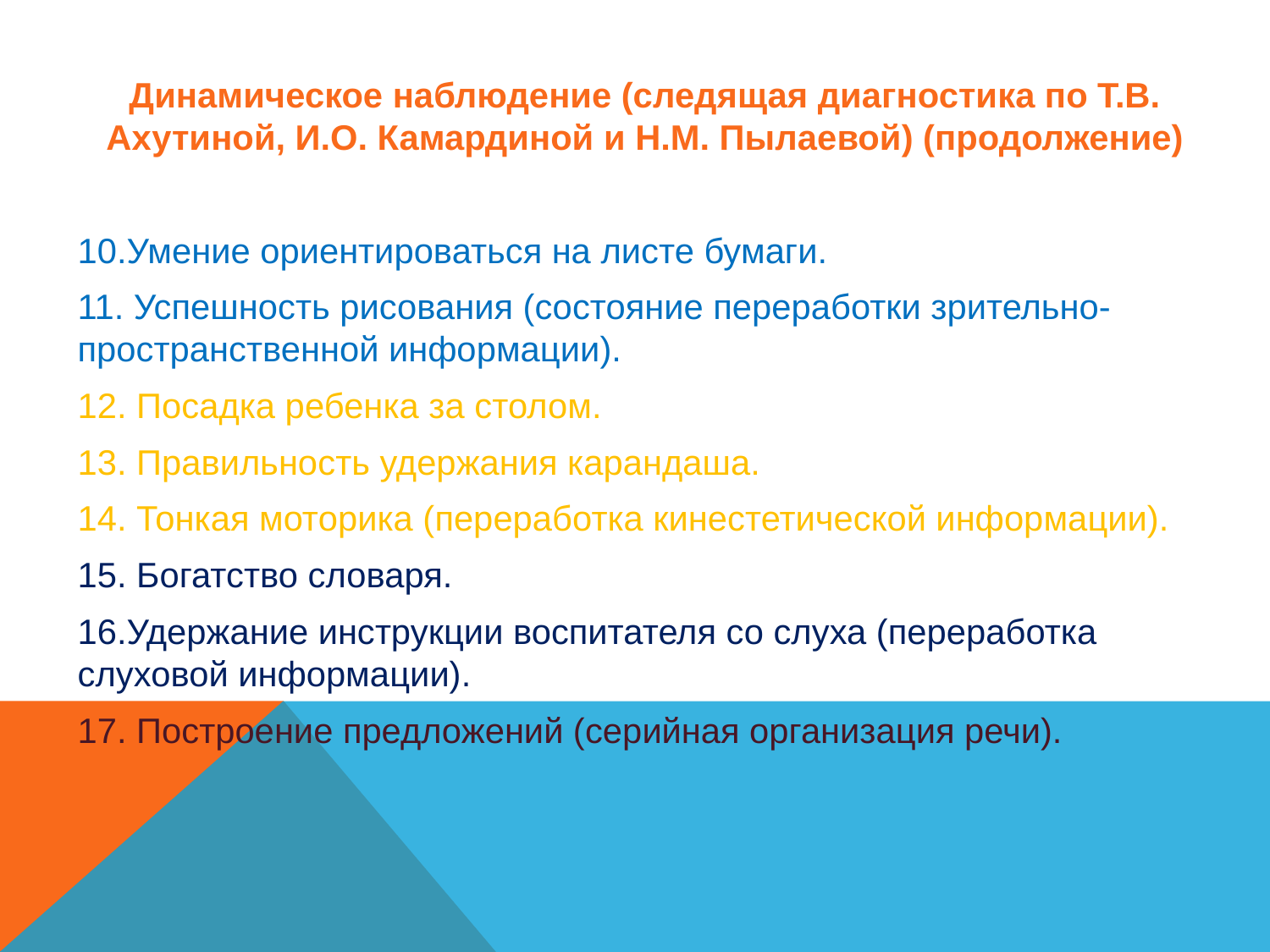

Динамическое наблюдение (следящая диагностика по Т.В. Ахутиной, И.О. Камардиной и Н.М. Пылаевой) (продолжение)

10.Умение ориентироваться на листе бумаги.
11. Успешность рисования (состояние переработки зрительно-пространственной информации).
12. Посадка ребенка за столом.
13. Правильность удержания карандаша.
14. Тонкая моторика (переработка кинестетической информации).
15. Богатство словаря.
16.Удержание инструкции воспитателя со слуха (переработка слуховой информации).
17. Построение предложений (серийная организация речи).